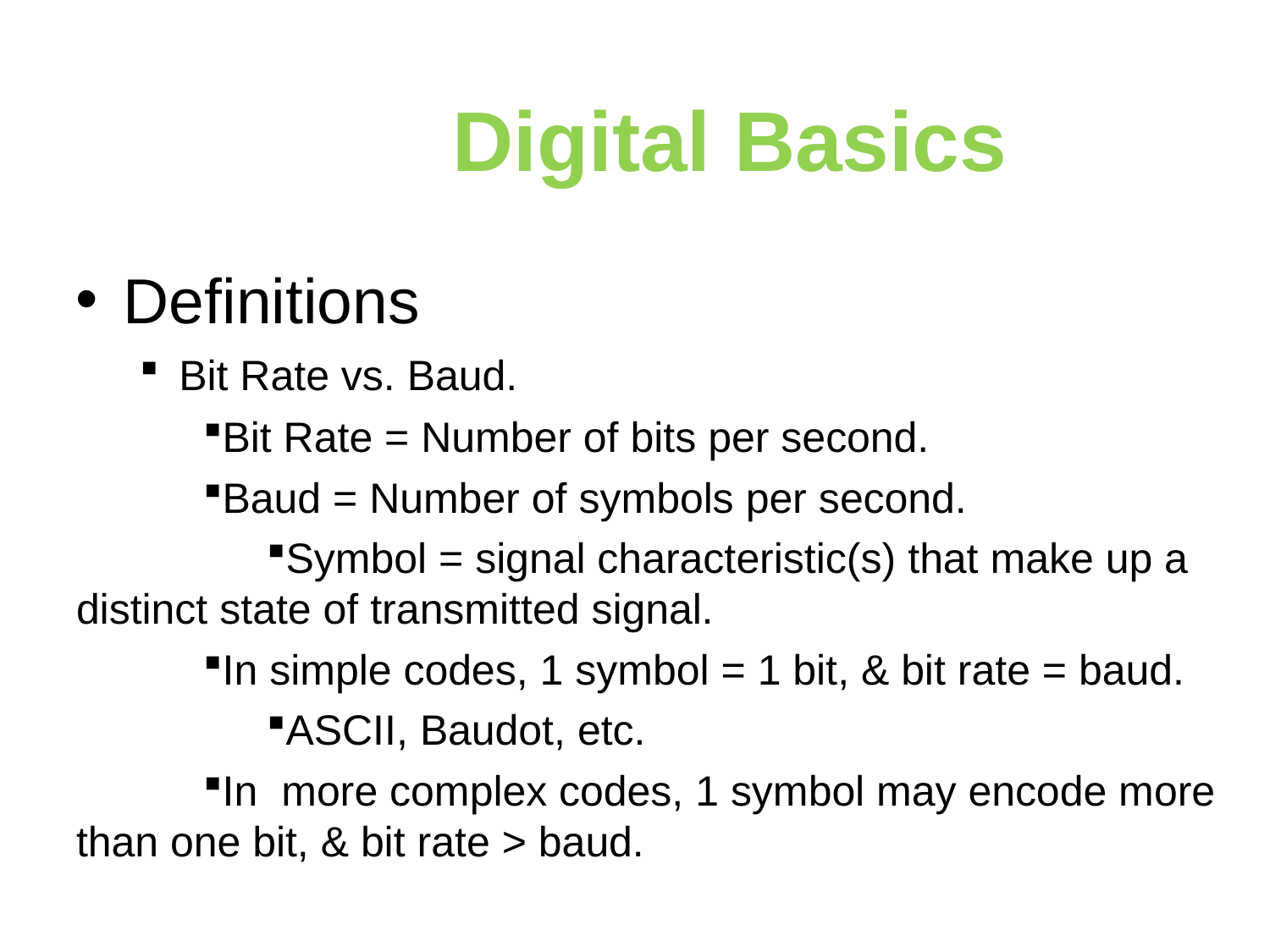

Digital Basics
Definitions
Bit Rate vs. Baud.
Bit Rate = Number of bits per second.
Baud = Number of symbols per second.
Symbol = signal characteristic(s) that make up a distinct state of transmitted signal.
In simple codes, 1 symbol = 1 bit, & bit rate = baud.
ASCII, Baudot, etc.
In  more complex codes, 1 symbol may encode more than one bit, & bit rate > baud.